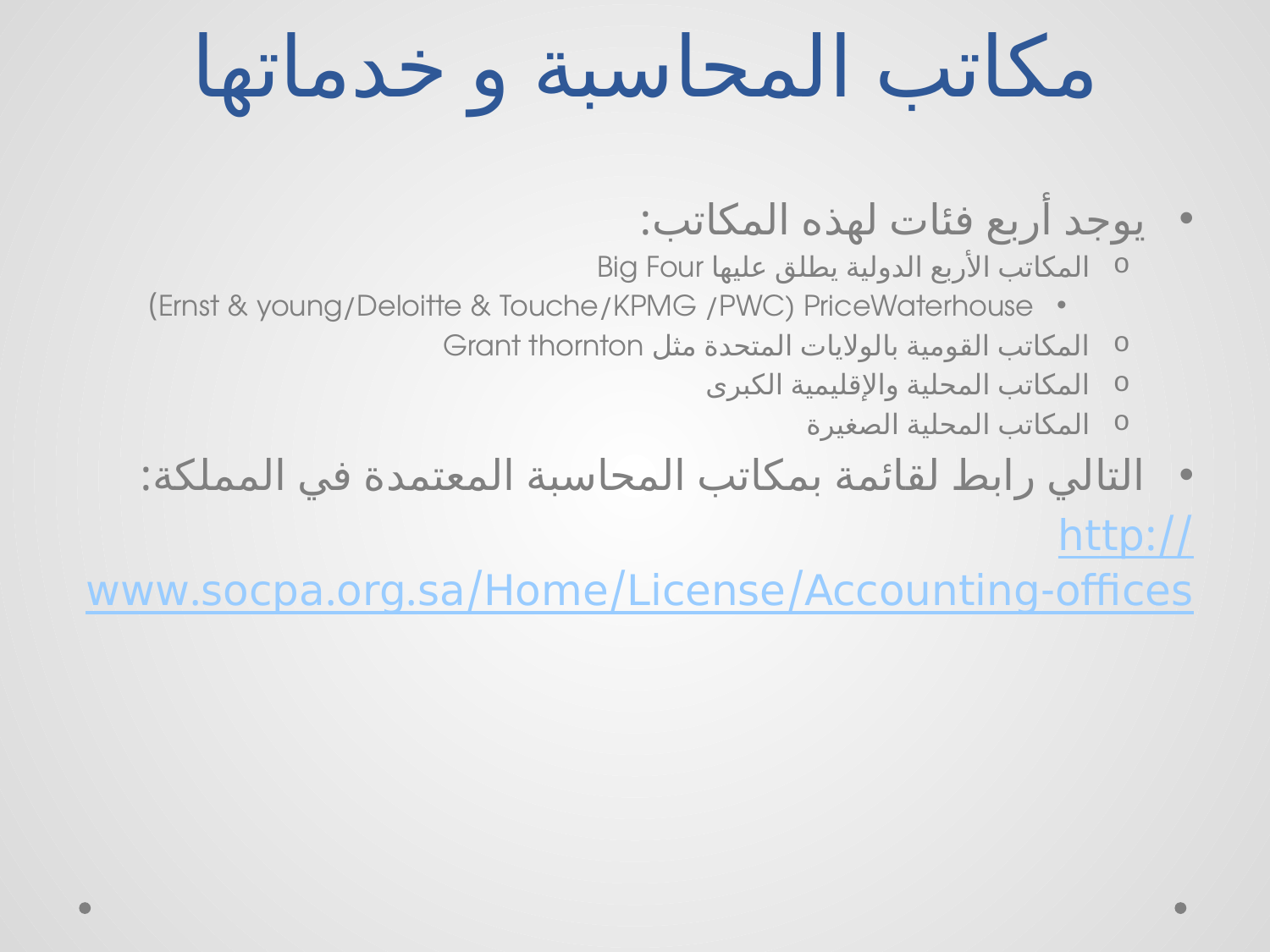

# مكاتب المحاسبة و خدماتها
يوجد أربع فئات لهذه المكاتب:
المكاتب الأربع الدولية يطلق عليها Big Four
Ernst & young/Deloitte & Touche/KPMG /PWC) PriceWaterhouse)
المكاتب القومية بالولايات المتحدة مثل Grant thornton
المكاتب المحلية والإقليمية الكبرى
المكاتب المحلية الصغيرة
التالي رابط لقائمة بمكاتب المحاسبة المعتمدة في المملكة:
http://www.socpa.org.sa/Home/License/Accounting-offices